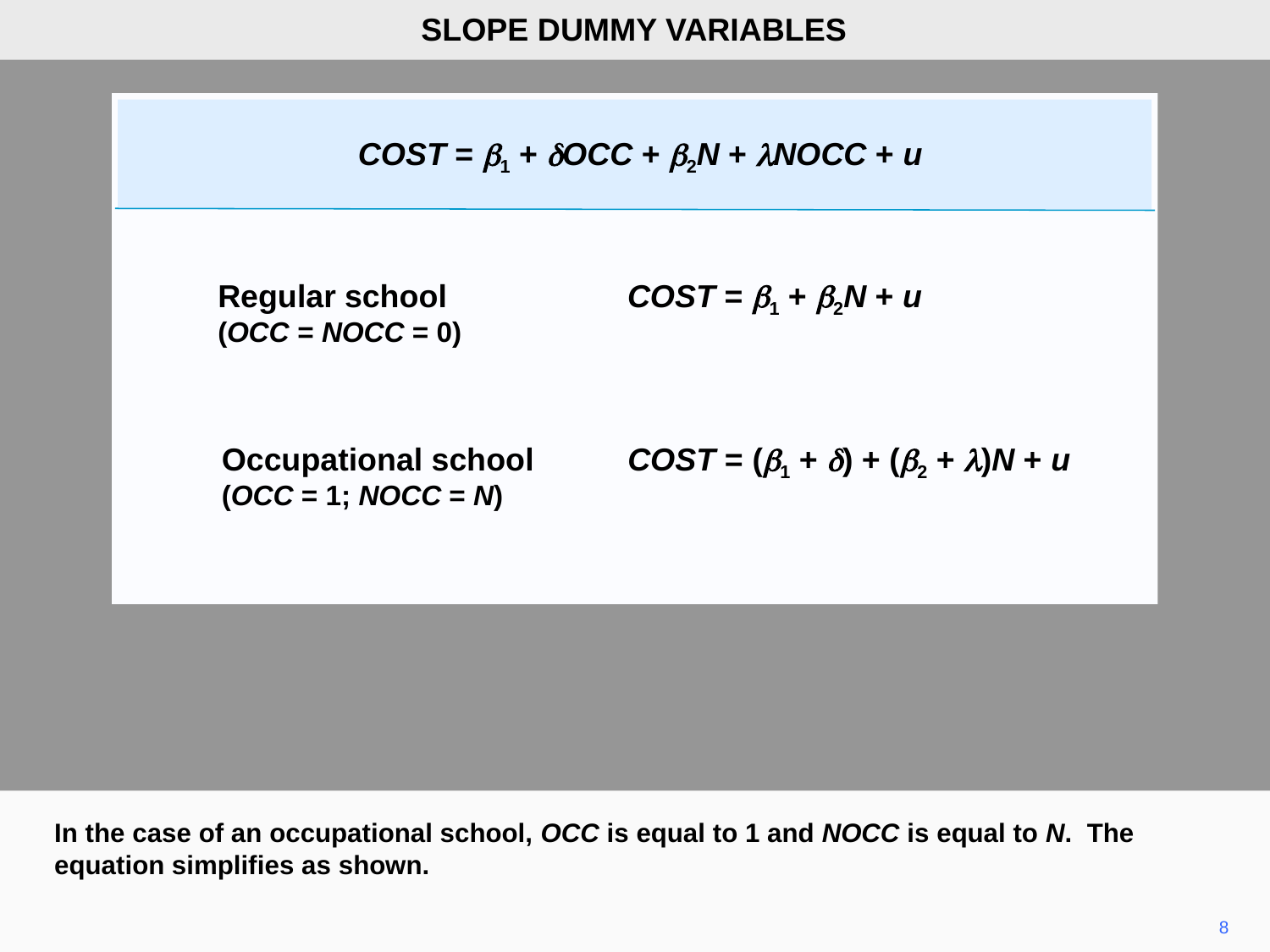

SLOPE DUMMY VARIABLES

COST = β1 + δOCC + β2N + λNOCC + u

COST = β1 + β2N + u
Regular school
(OCC = NOCC = 0)
COST = (β1 + δ) + (β2 + λ)N + u
Occupational school
(OCC = 1; NOCC = N)

In the case of an occupational school, OCC is equal to 1 and NOCC is equal to N.  The equation simplifies as shown.
8